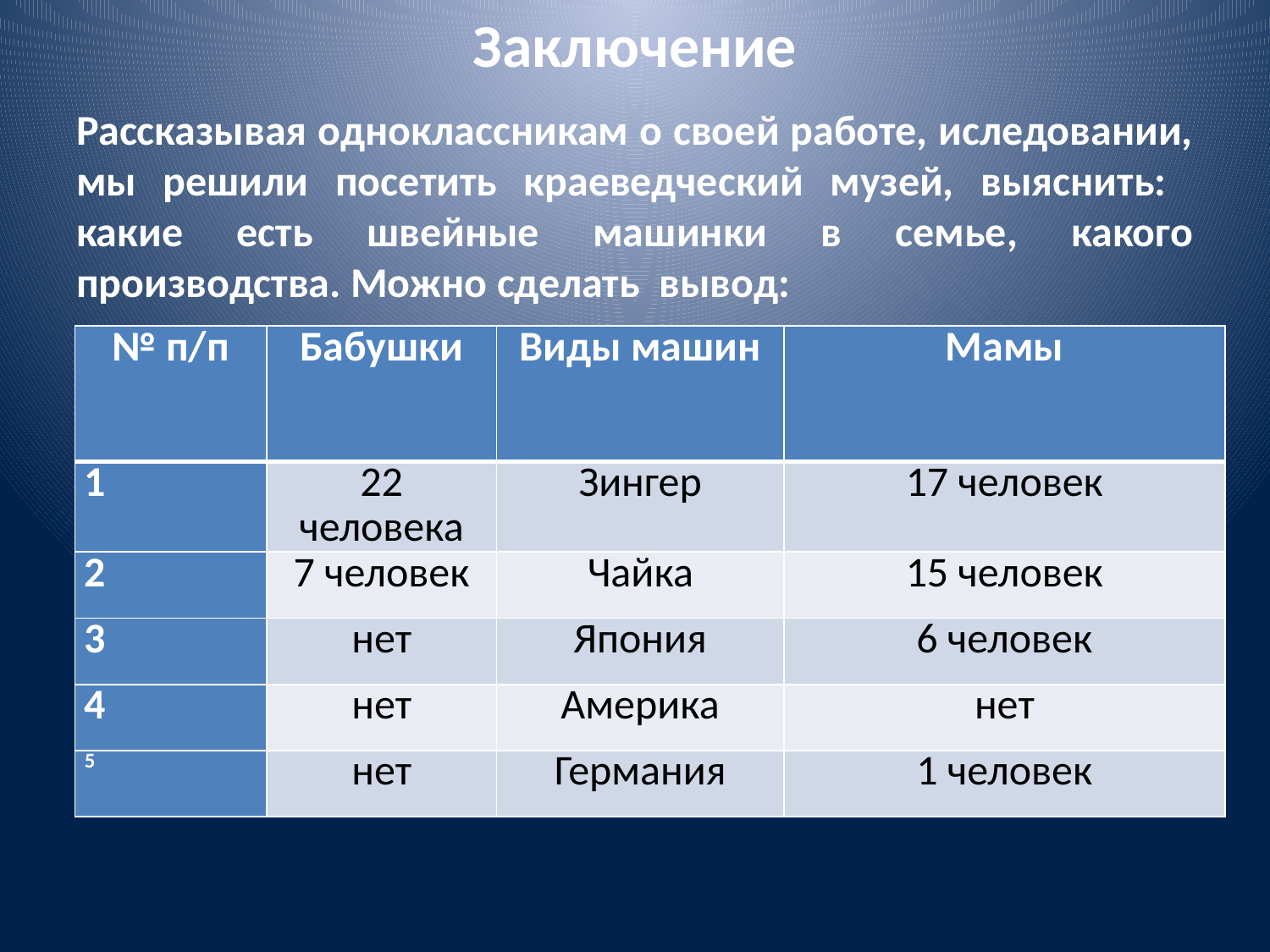

# Заключение
Рассказывая одноклассникам о своей работе, иследовании, мы решили посетить краеведческий музей, выяснить:  какие есть швейные машинки в семье, какого производства. Можно сделать  вывод:

| № п/п | Бабушки | Виды машин | Мамы |
| --- | --- | --- | --- |
| 1 | 22 человека | Зингер | 17 человек |
| 2 | 7 человек | Чайка | 15 человек |
| 3 | нет | Япония | 6 человек |
| 4 | нет | Америка | нет |
| 5 | нет | Германия | 1 человек |